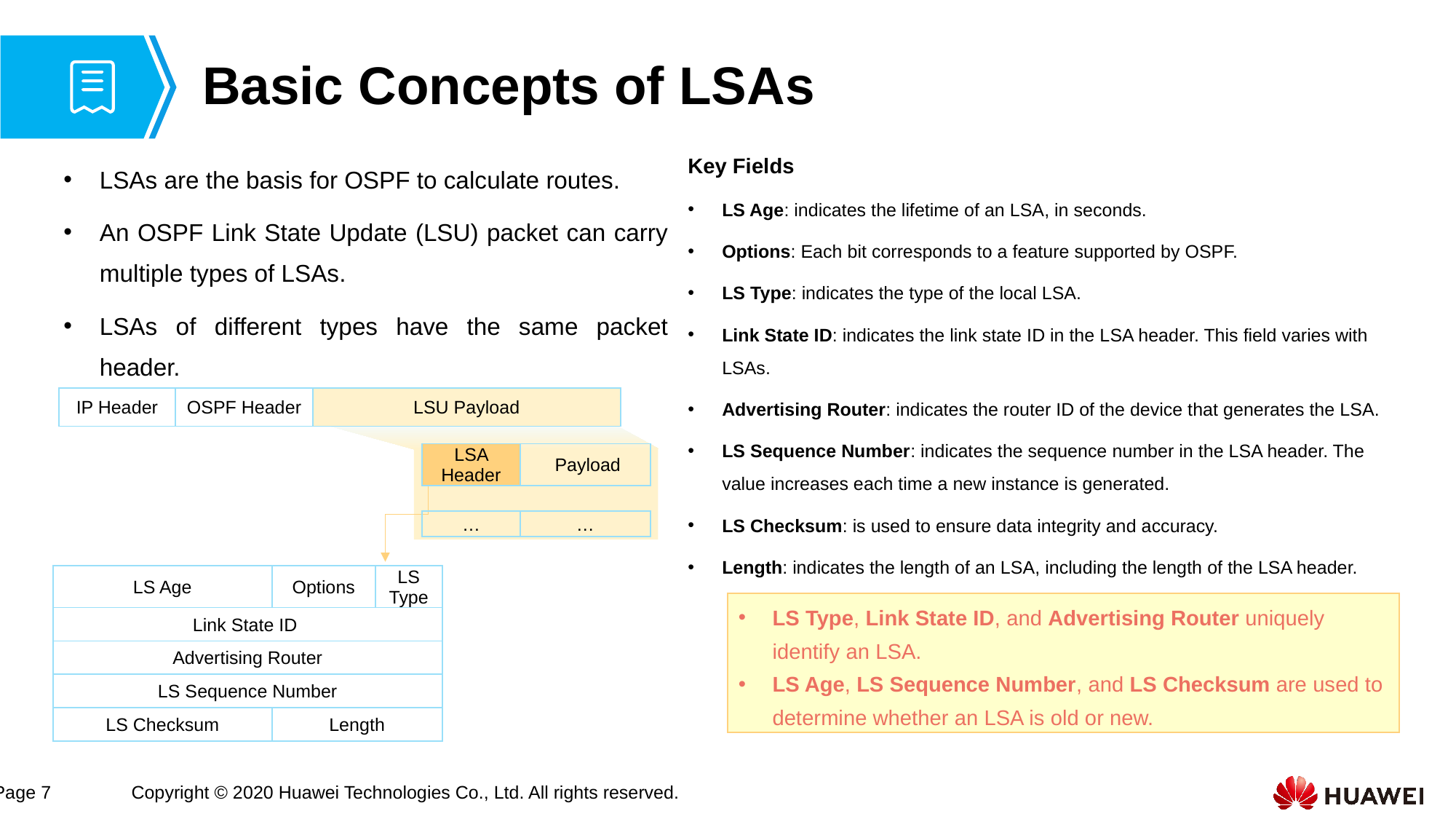

# Basic Concepts of LSAs
Key Fields
LS Age: indicates the lifetime of an LSA, in seconds.
Options: Each bit corresponds to a feature supported by OSPF.
LS Type: indicates the type of the local LSA.
Link State ID: indicates the link state ID in the LSA header. This field varies with LSAs.
Advertising Router: indicates the router ID of the device that generates the LSA.
LS Sequence Number: indicates the sequence number in the LSA header. The value increases each time a new instance is generated.
LS Checksum: is used to ensure data integrity and accuracy.
Length: indicates the length of an LSA, including the length of the LSA header.
LSAs are the basis for OSPF to calculate routes.
An OSPF Link State Update (LSU) packet can carry multiple types of LSAs.
LSAs of different types have the same packet header.

| IP Header | OSPF Header | LSU Payload |
| --- | --- | --- |

| LSA Header | Payload |
| --- | --- |
|  |  |
| … | … |

| LS Age | Options | LS Type |
| --- | --- | --- |
| Link State ID |  |  |
| Advertising Router |  |  |
| LS Sequence Number |  |  |
| LS Checksum | Length |  |
LS Type, Link State ID, and Advertising Router uniquely identify an LSA.
LS Age, LS Sequence Number, and LS Checksum are used to determine whether an LSA is old or new.